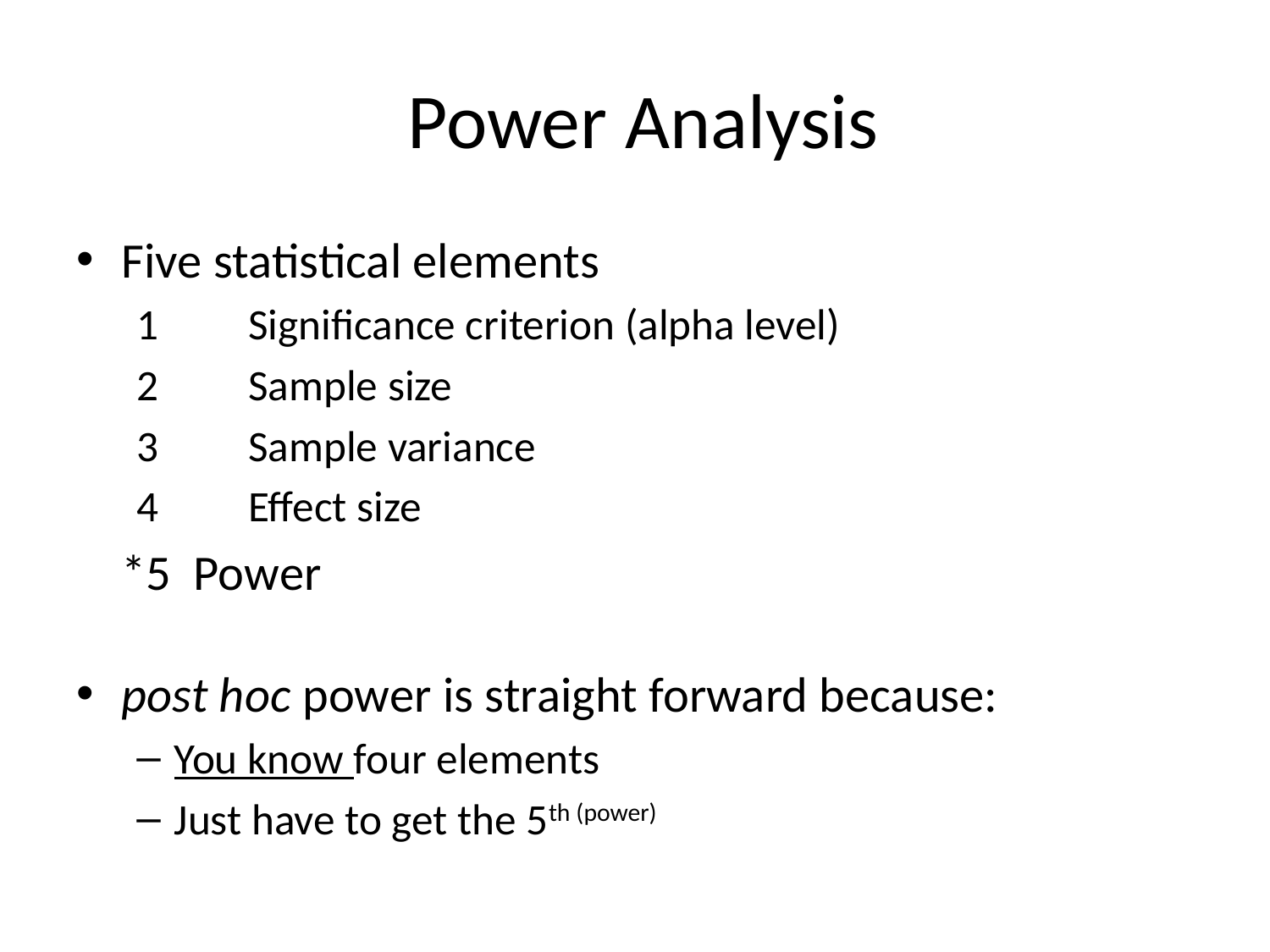

# Power Analysis
Five statistical elements
1	Significance criterion (alpha level)
2	Sample size
3	Sample variance
4	Effect size
	*5  Power

post hoc power is straight forward because:
You know four elements
Just have to get the 5th (power)